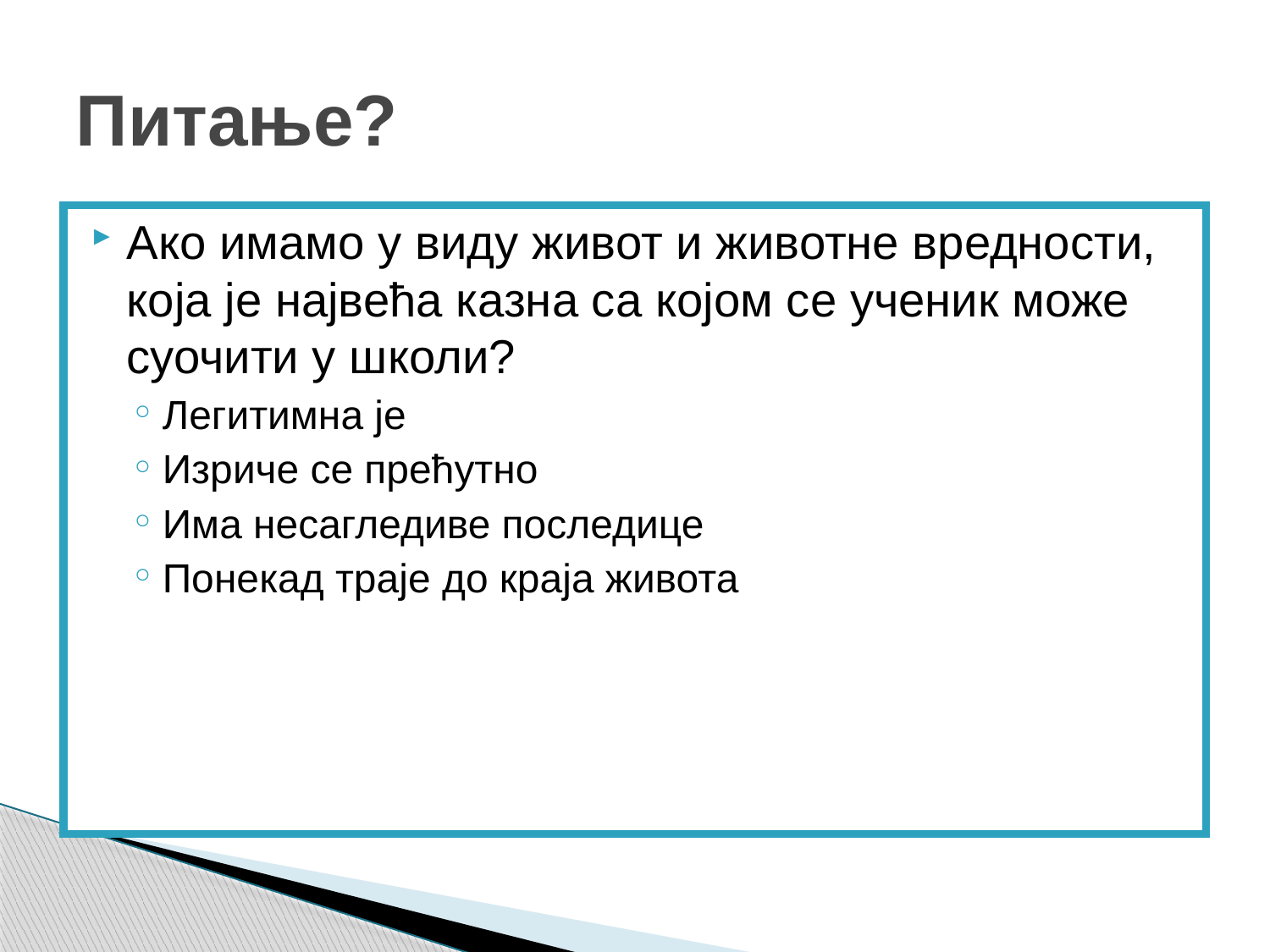

# Питање?
Ако имамо у виду живот и животне вредности, која је највећа казна са којом се ученик може суочити у школи?
Легитимна је
Изриче се прећутно
Има несагледиве последице
Понекад траје до краја живота